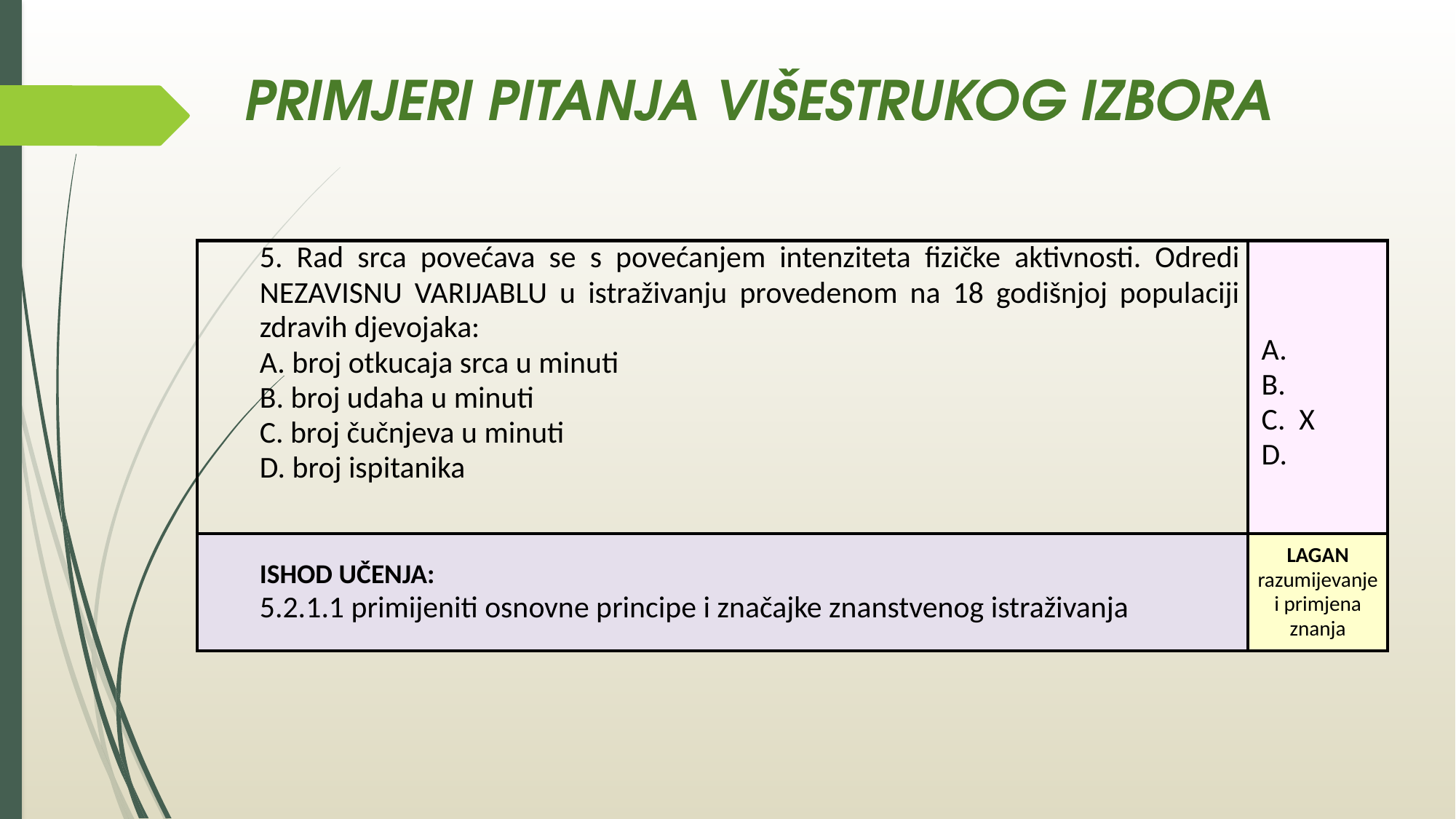

# PRIMJERI PITANJA VIŠESTRUKOG IZBORA
| 5. Rad srca povećava se s povećanjem intenziteta fizičke aktivnosti. Odredi NEZAVISNU VARIJABLU u istraživanju provedenom na 18 godišnjoj populaciji zdravih djevojaka: A. broj otkucaja srca u minuti B. broj udaha u minuti C. broj čučnjeva u minuti D. broj ispitanika | A. B. C. X D. |
| --- | --- |
| ISHOD UČENJA: 5.2.1.1 primijeniti osnovne principe i značajke znanstvenog istraživanja | LAGAN razumijevanje i primjena znanja |